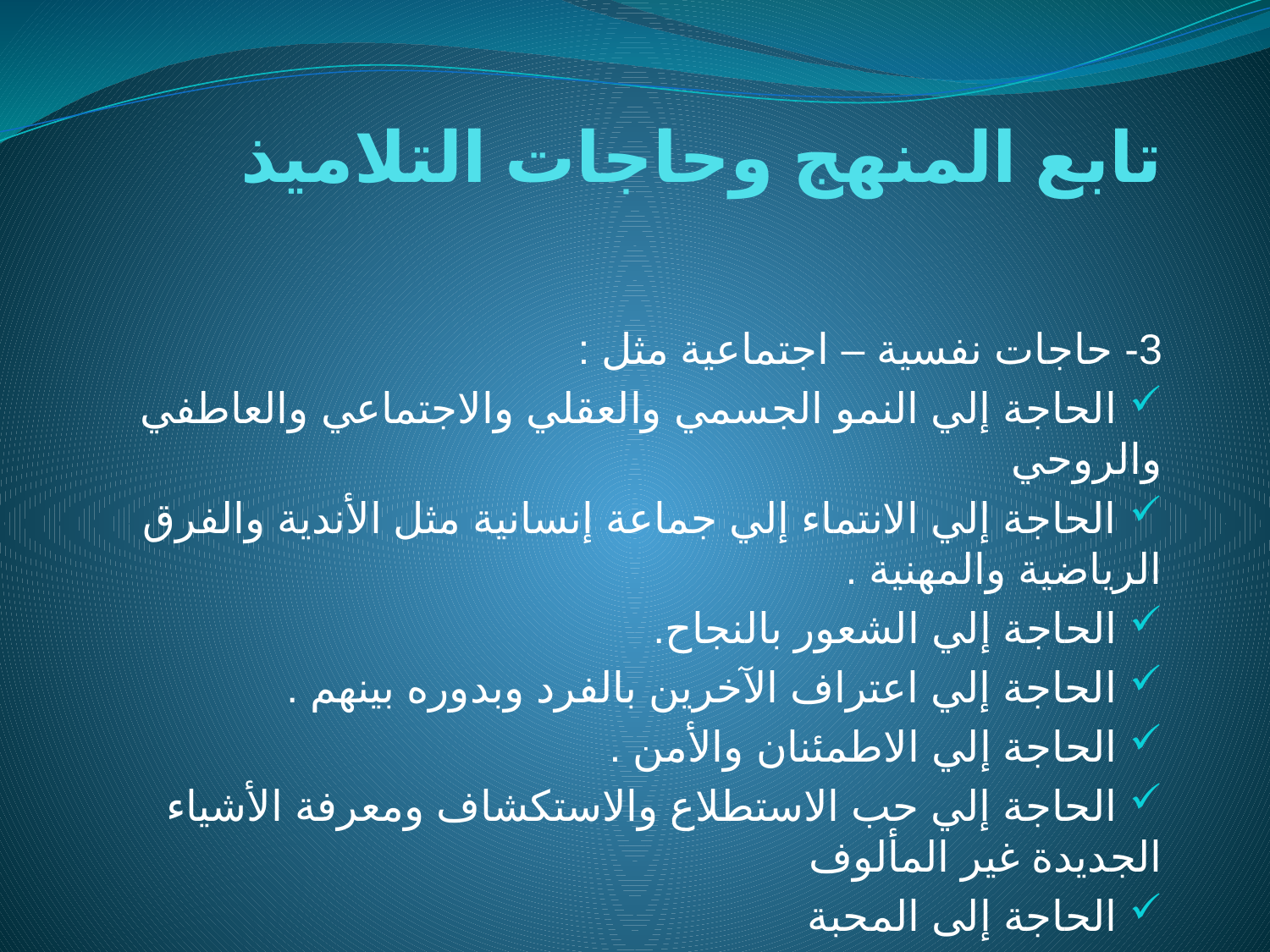

# تابع المنهج وحاجات التلاميذ
3‌- حاجات نفسية – اجتماعية مثل :
 الحاجة إلي النمو الجسمي والعقلي والاجتماعي والعاطفي والروحي
 الحاجة إلي الانتماء إلي جماعة إنسانية مثل الأندية والفرق الرياضية والمهنية .
 الحاجة إلي الشعور بالنجاح.
 الحاجة إلي اعتراف الآخرين بالفرد وبدوره بينهم .
 الحاجة إلي الاطمئنان والأمن .
 الحاجة إلي حب الاستطلاع والاستكشاف ومعرفة الأشياء الجديدة غير المألوف
 الحاجة إلى المحبة
 الحاجة إلى الحرية